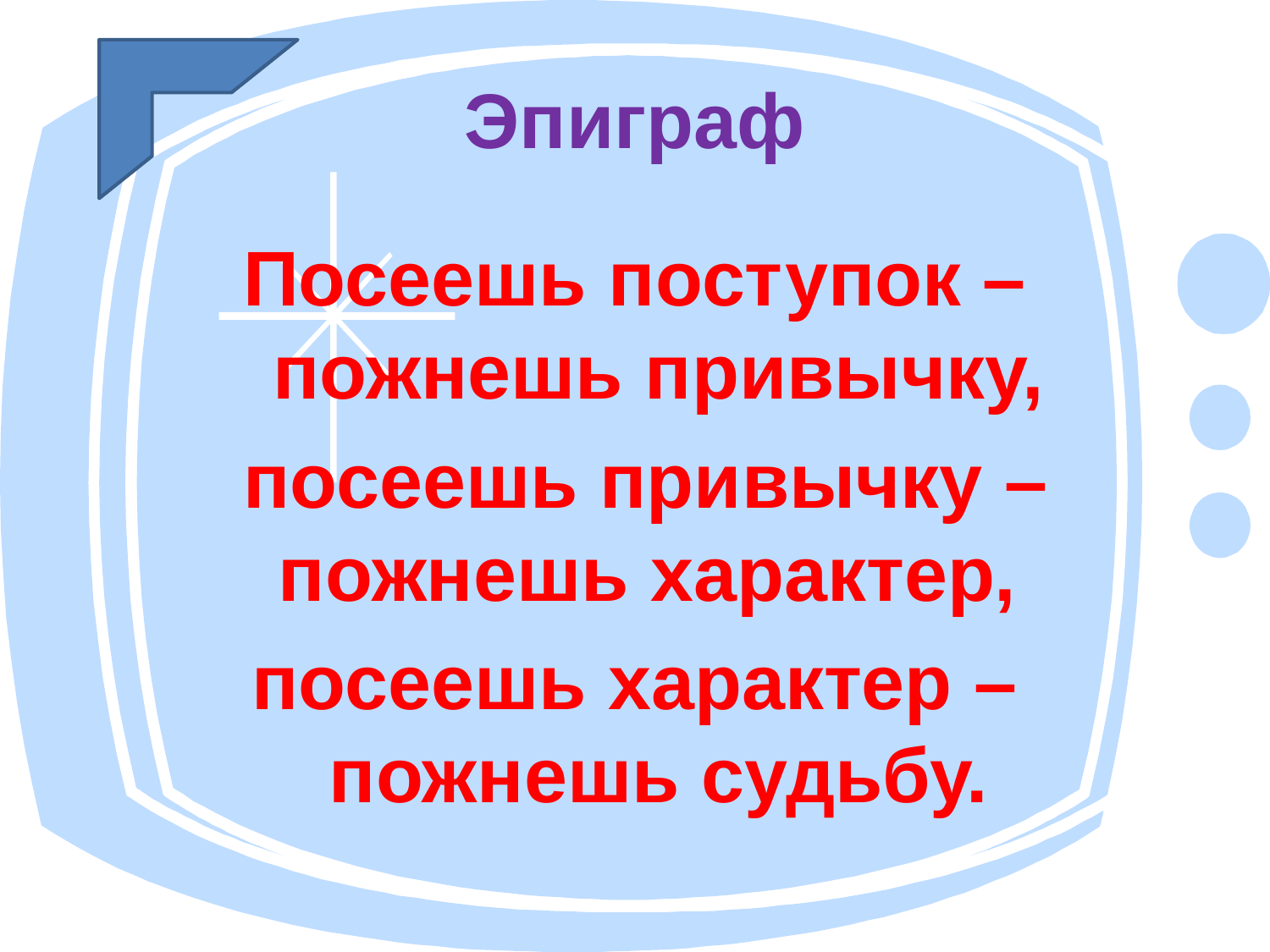

# Эпиграф

Посеешь поступок – пожнешь привычку,
 посеешь привычку – пожнешь характер,
посеешь характер – пожнешь судьбу.